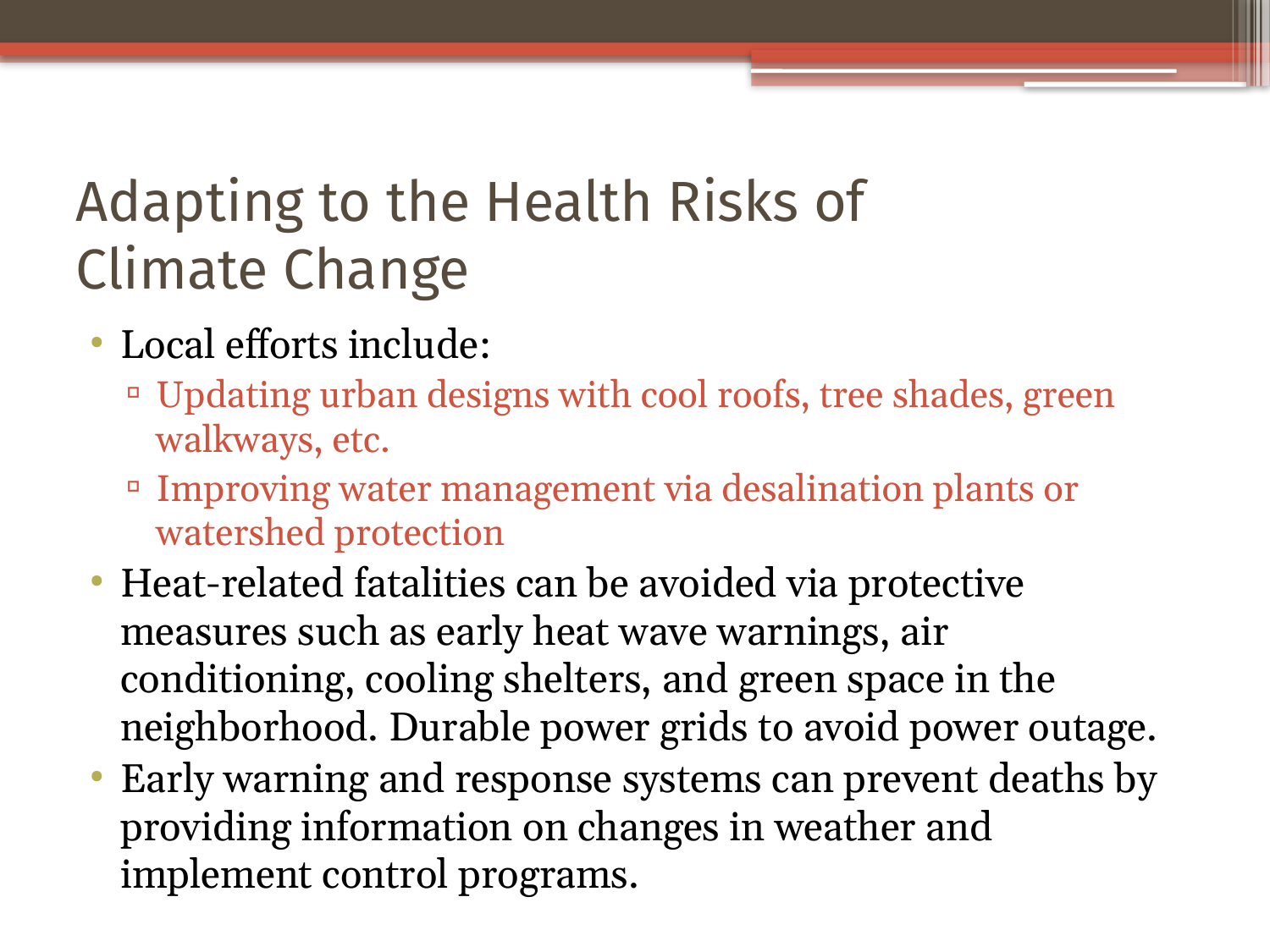

# Adapting to the Health Risks of Climate Change
Local efforts include:
Updating urban designs with cool roofs, tree shades, green walkways, etc.
Improving water management via desalination plants or watershed protection
Heat-related fatalities can be avoided via protective measures such as early heat wave warnings, air conditioning, cooling shelters, and green space in the neighborhood. Durable power grids to avoid power outage.
Early warning and response systems can prevent deaths by providing information on changes in weather and implement control programs.